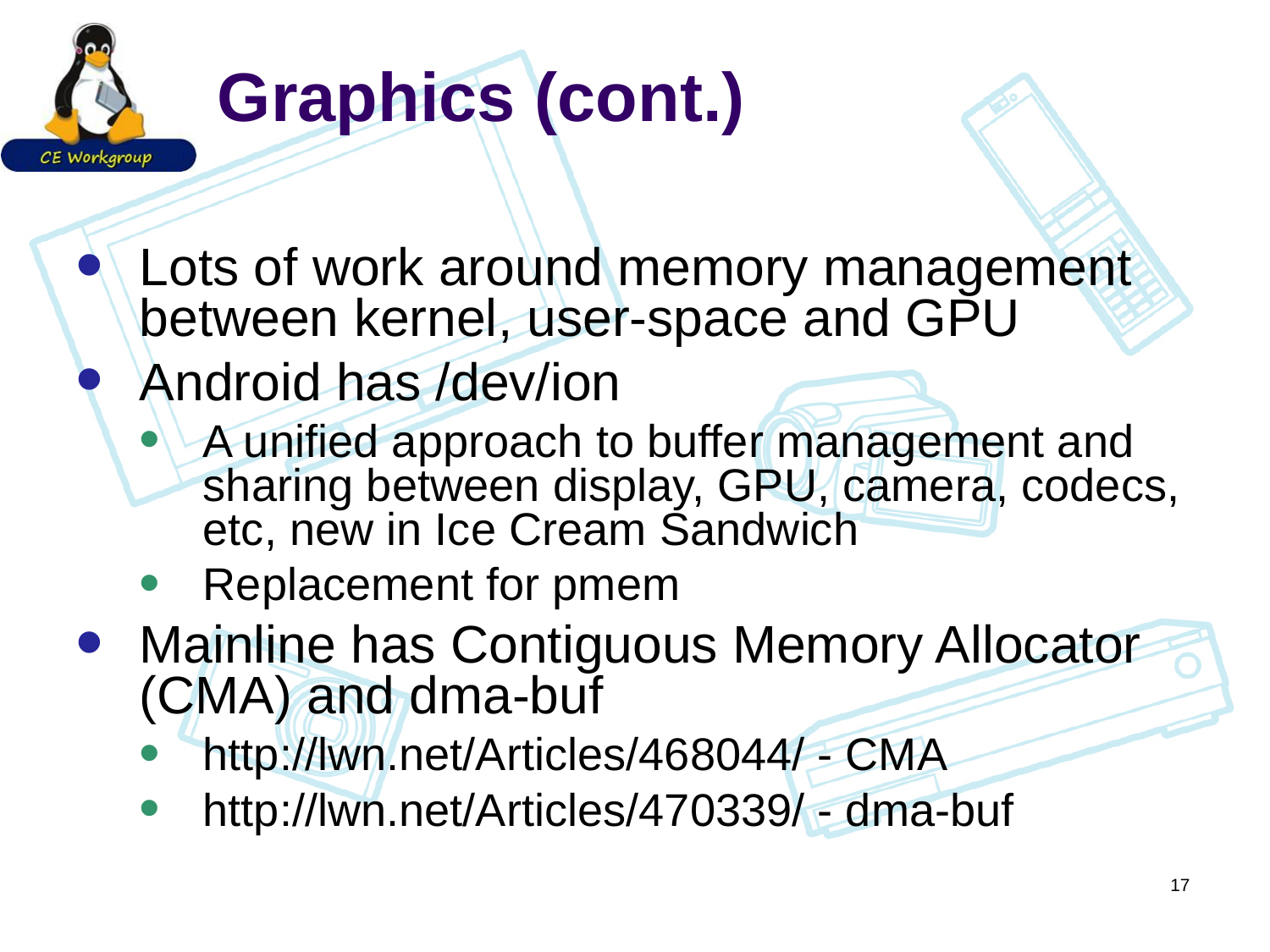

# Graphics (cont.)
Lots of work around memory management between kernel, user-space and GPU
Android has /dev/ion
A unified approach to buffer management and sharing between display, GPU, camera, codecs, etc, new in Ice Cream Sandwich
Replacement for pmem
Mainline has Contiguous Memory Allocator (CMA) and dma-buf
http://lwn.net/Articles/468044/ - CMA
http://lwn.net/Articles/470339/ - dma-buf
17